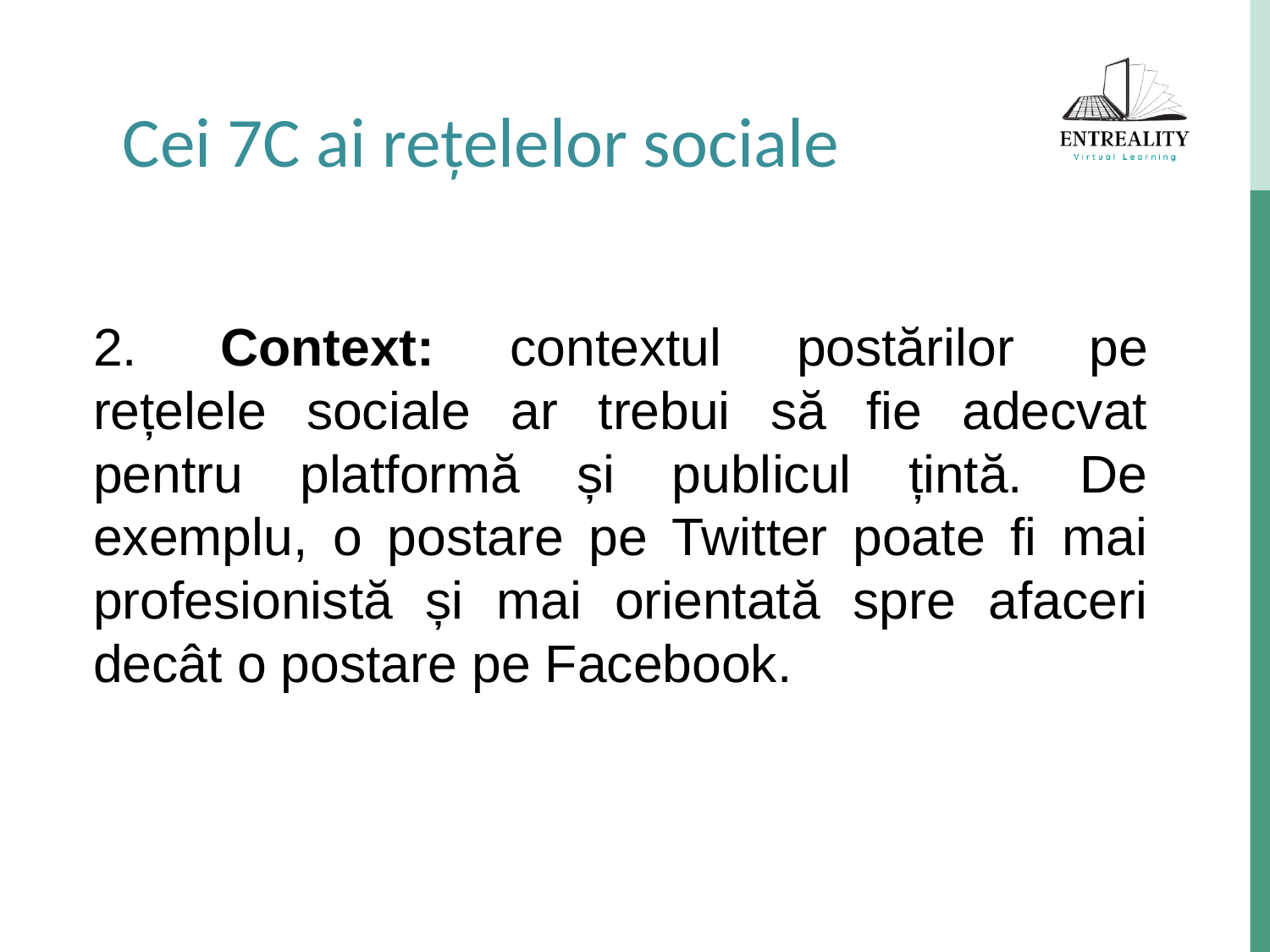

Cei 7C ai rețelelor sociale
2.	Context: contextul postărilor pe rețelele sociale ar trebui să fie adecvat pentru platformă și publicul țintă. De exemplu, o postare pe Twitter poate fi mai profesionistă și mai orientată spre afaceri decât o postare pe Facebook.